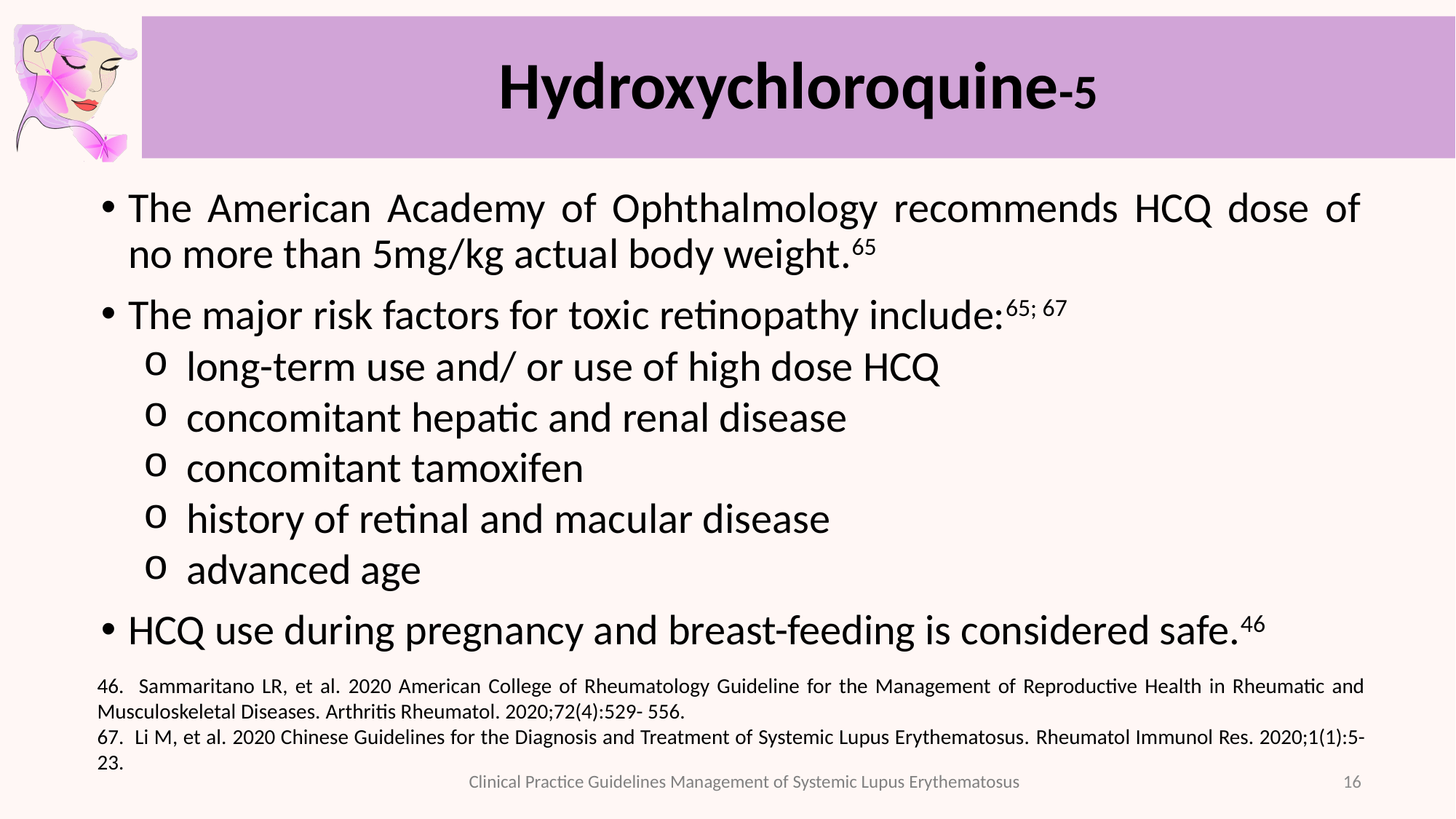

# Hydroxychloroquine-5
The American Academy of Ophthalmology recommends HCQ dose of no more than 5mg/kg actual body weight.65
The major risk factors for toxic retinopathy include:65; 67
long-term use and/ or use of high dose HCQ
concomitant hepatic and renal disease
concomitant tamoxifen
history of retinal and macular disease
advanced age
HCQ use during pregnancy and breast-feeding is considered safe.46

46.  Sammaritano LR, et al. 2020 American College of Rheumatology Guideline for the Management of Reproductive Health in Rheumatic and Musculoskeletal Diseases. Arthritis Rheumatol. 2020;72(4):529- 556.
67.  Li M, et al. 2020 Chinese Guidelines for the Diagnosis and Treatment of Systemic Lupus Erythematosus. Rheumatol Immunol Res. 2020;1(1):5-23.
16